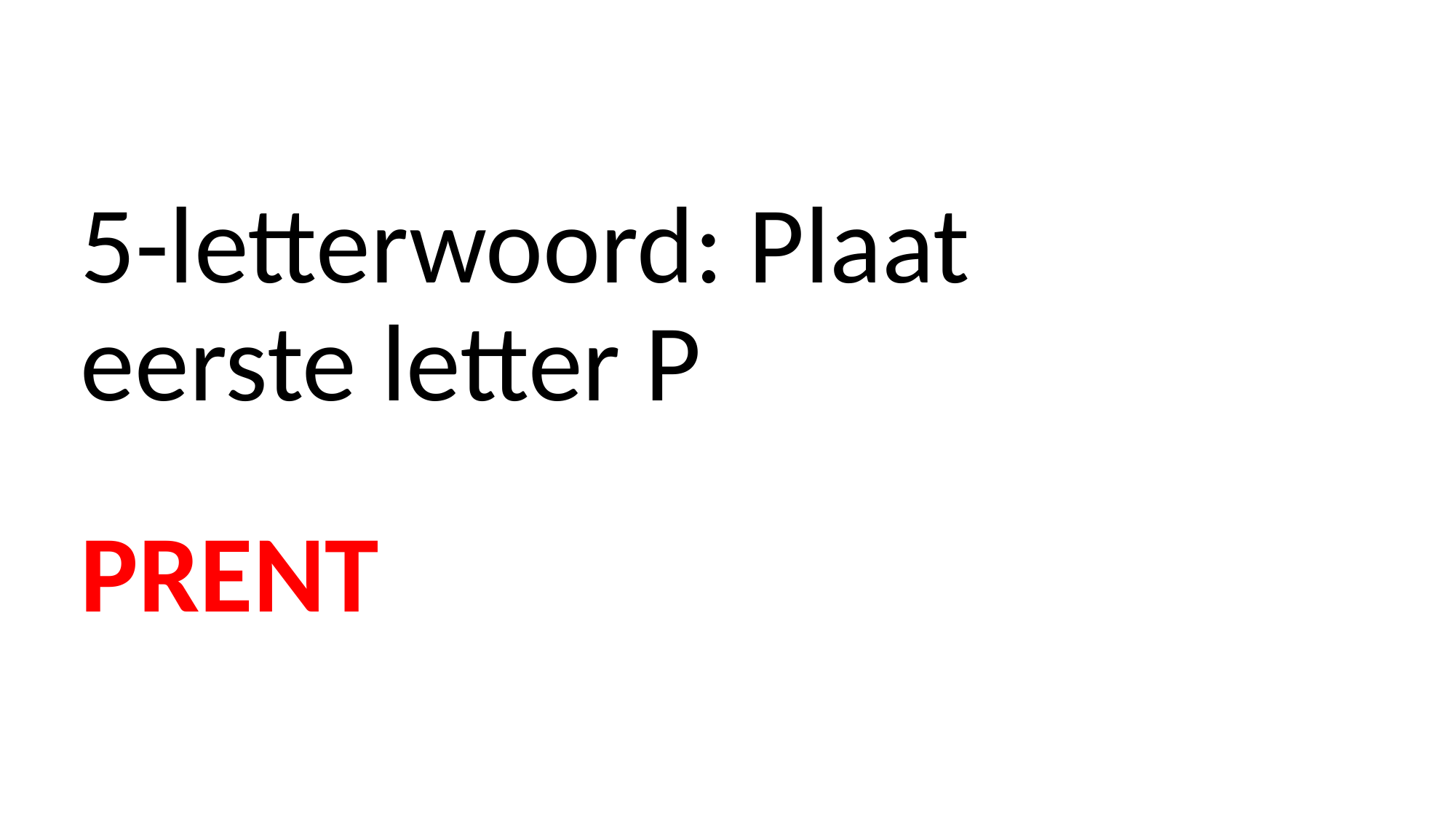

# 5-letterwoord: Plaat eerste letter P
PRENT